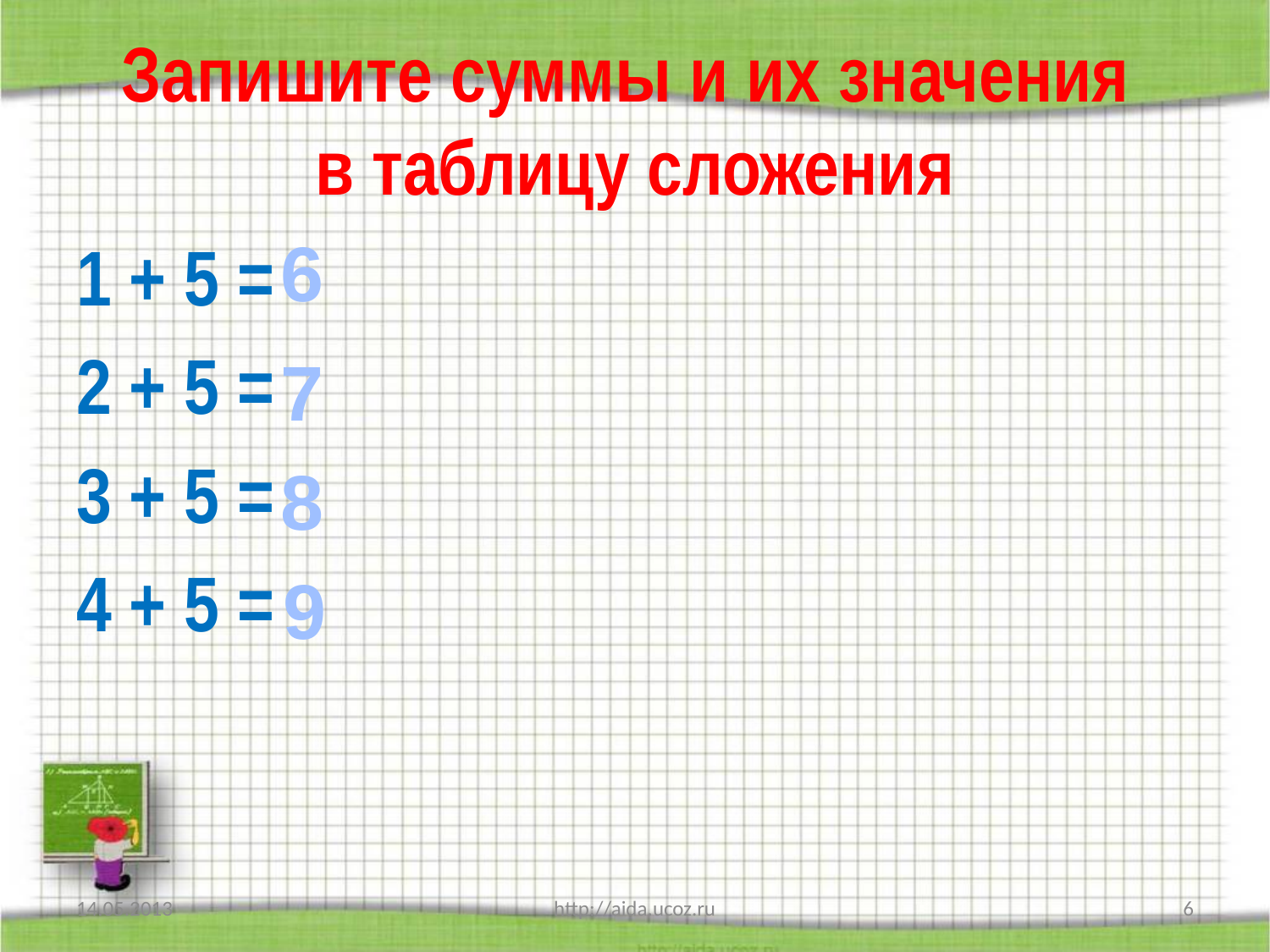

# Запишите суммы и их значения в таблицу сложения
6
1 + 5 =
2 + 5 =
3 + 5 =
4 + 5 =
7
8
9
14.05.2013
http://aida.ucoz.ru
6